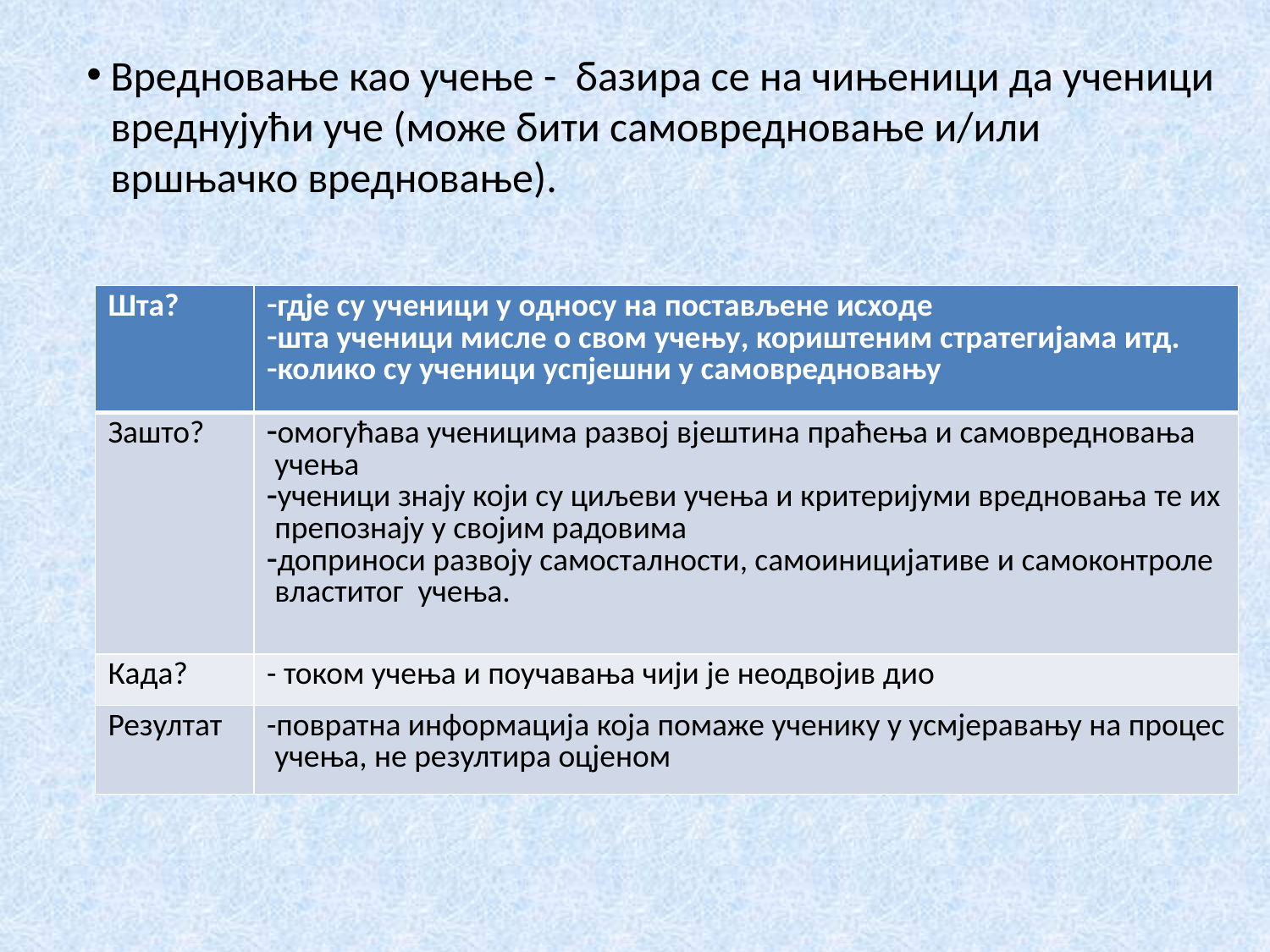

Вредновање као учење -  базира се на чињеници да ученици вреднујући уче (може бити самовредновање и/или вршњачко вредновање).
| Шта? | гдје су ученици у односу на постављене исходе шта ученици мисле о свом учењу, кориштеним стратегијама итд. колико су ученици успјешни у самовредновању |
| --- | --- |
| Зашто? | омогућава ученицима развој вјештина праћења и самовредновања учења ученици знају који су циљеви учења и критеријуми вредновања те их препознају у својим радовима доприноси развоју самосталности, самоиницијативе и самоконтроле властитог учења. |
| Када? | - током учења и поучавања чији је неодвојив дио |
| Резултат | -повратна информација која помаже ученику у усмјеравaњу на процес учења, не резултира оцјеном |